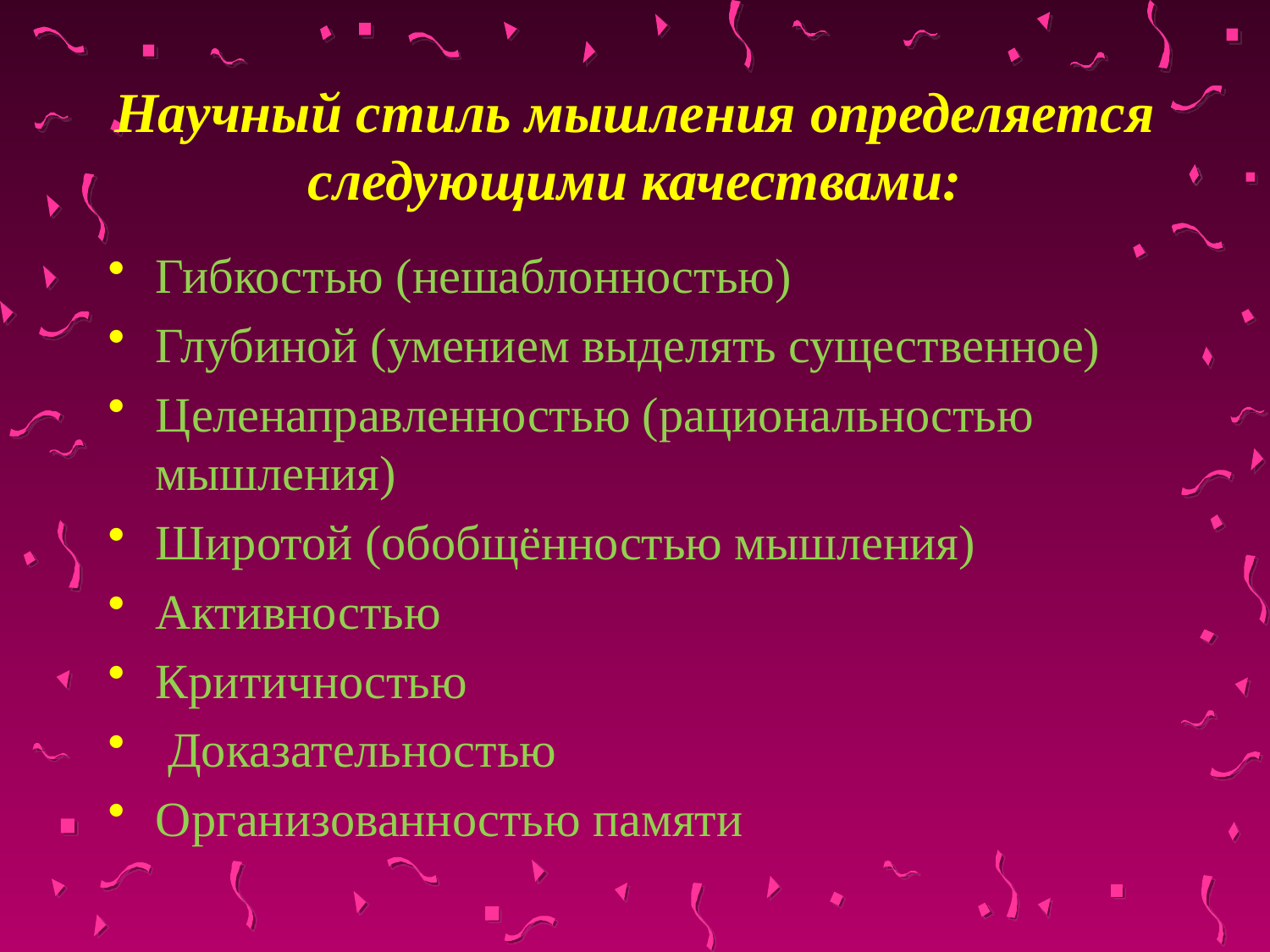

# Научный стиль мышления определяется следующими качествами:

Гибкостью (нешаблонностью)
Глубиной (умением выделять существенное)
Целенаправленностью (рациональностью мышления)
Широтой (обобщённостью мышления)
Активностью
Критичностью
 Доказательностью
Организованностью памяти